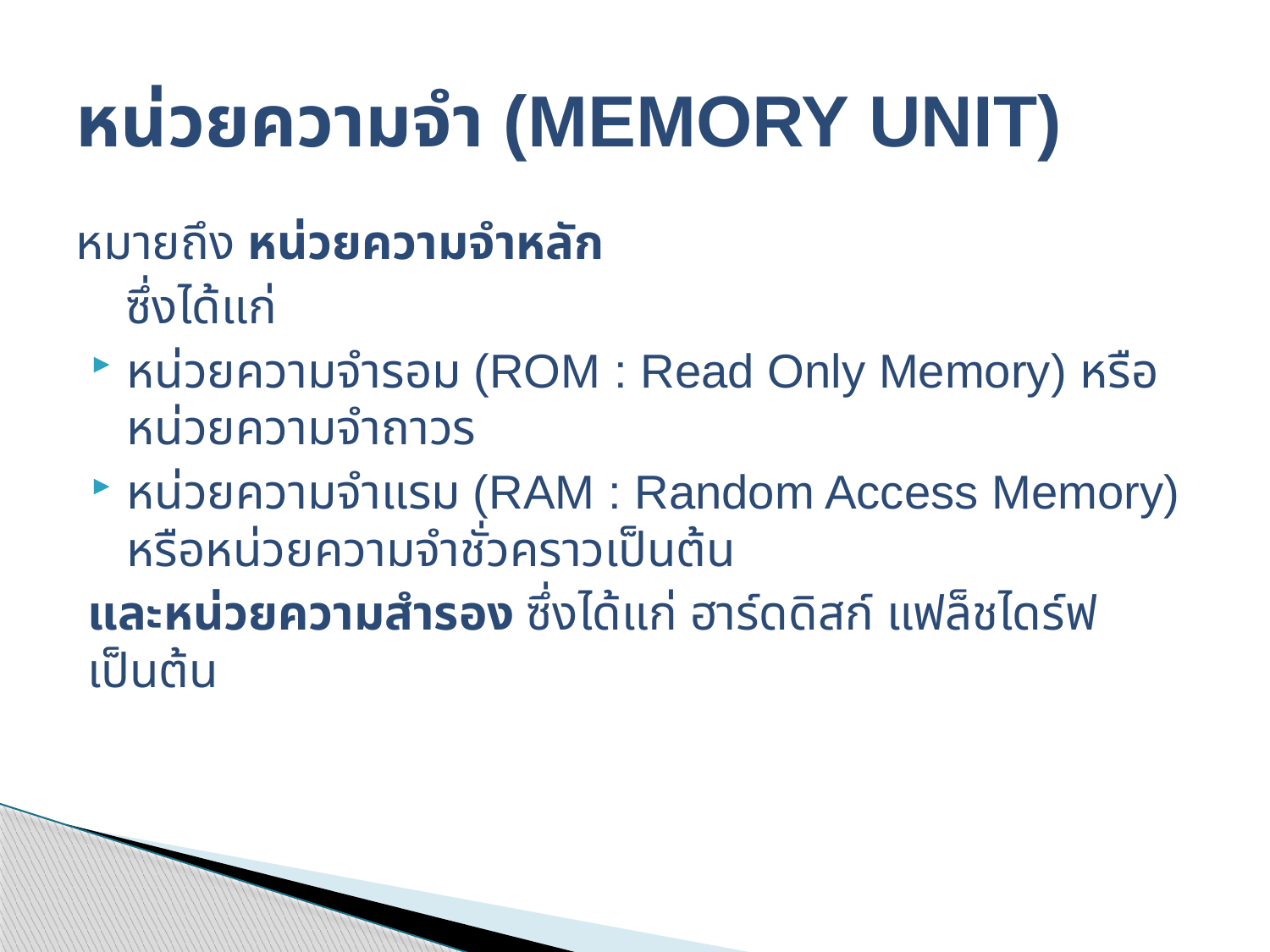

# หน่วยความจำ (MEMORY UNIT)
หมายถึง หน่วยความจำหลัก
    ซึ่งได้แก่
หน่วยความจำรอม (ROM : Read Only Memory) หรือหน่วยความจำถาวร
หน่วยความจำแรม (RAM : Random Access Memory) หรือหน่วยความจำชั่วคราวเป็นต้น
และหน่วยความสำรอง ซึ่งได้แก่ ฮาร์ดดิสก์ แฟล็ชไดร์ฟ เป็นต้น